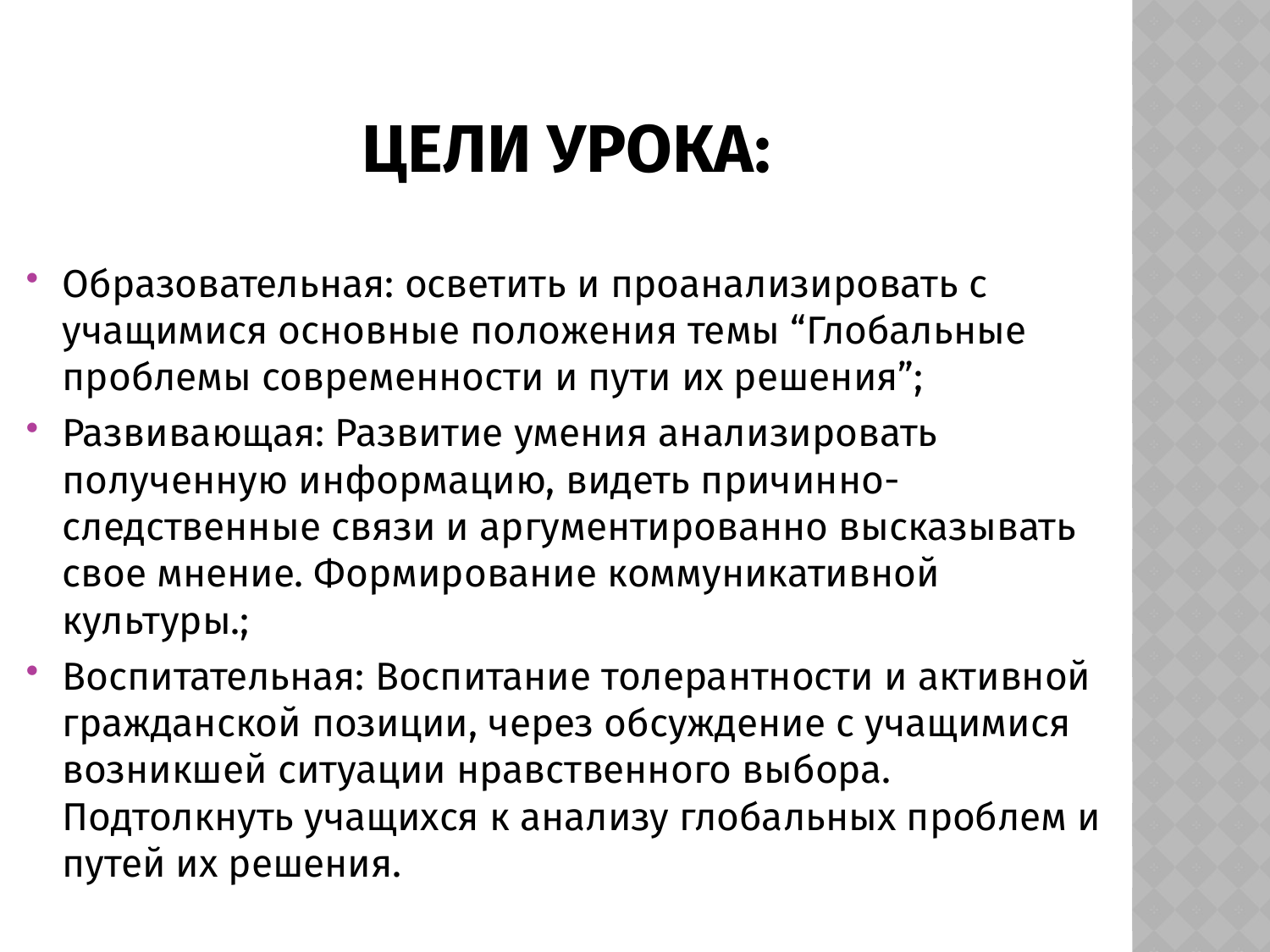

# Цели урока:

Образовательная: осветить и проанализировать с учащимися основные положения темы “Глобальные проблемы современности и пути их решения”;
Развивающая: Развитие умения анализировать полученную информацию, видеть причинно-следственные связи и аргументированно высказывать свое мнение. Формирование коммуникативной культуры.;
Воспитательная: Воспитание толерантности и активной гражданской позиции, через обсуждение с учащимися возникшей ситуации нравственного выбора. Подтолкнуть учащихся к анализу глобальных проблем и путей их решения.